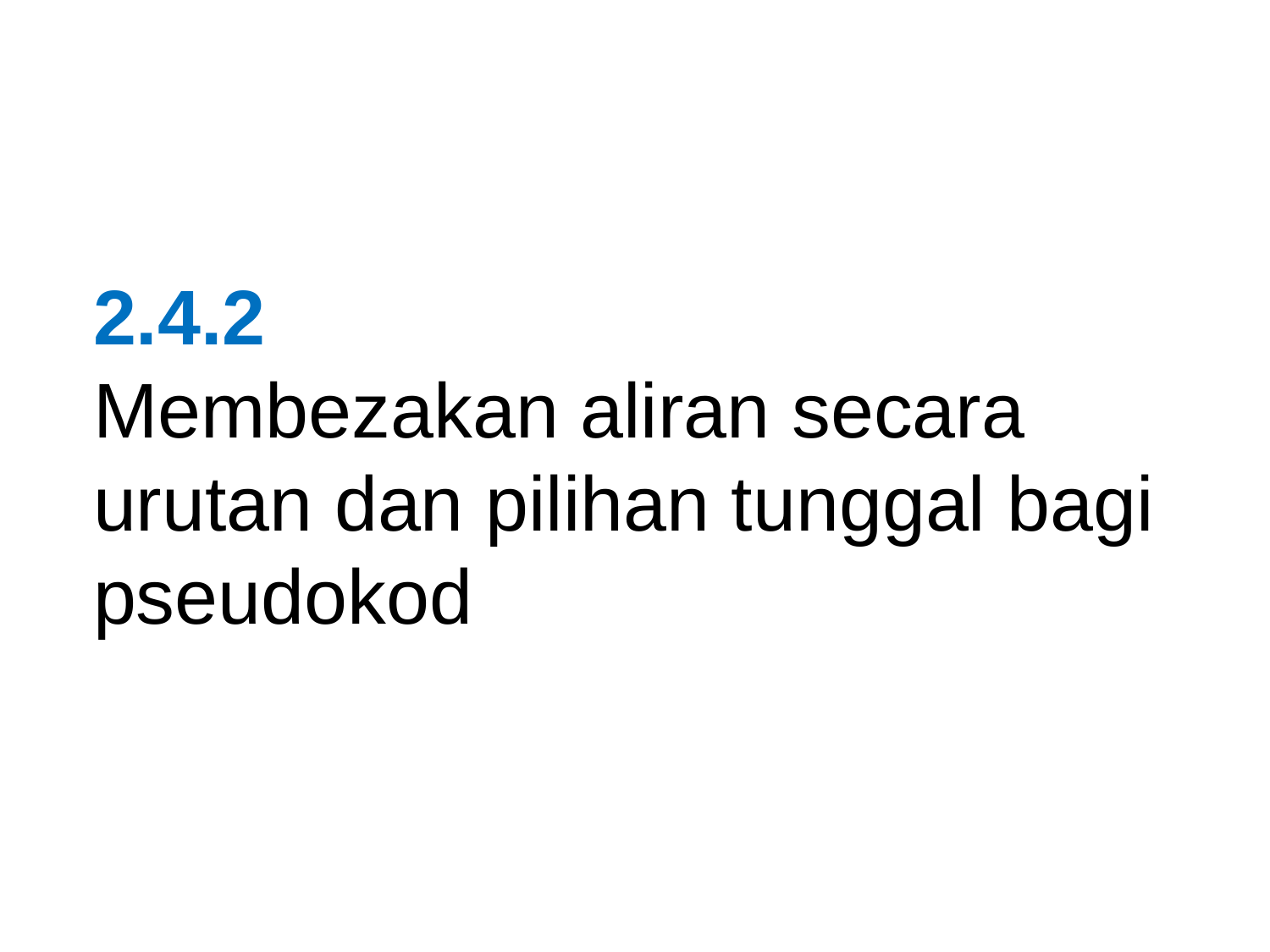

# 2.4.2 Membezakan aliran secara urutan dan pilihan tunggal bagi pseudokod